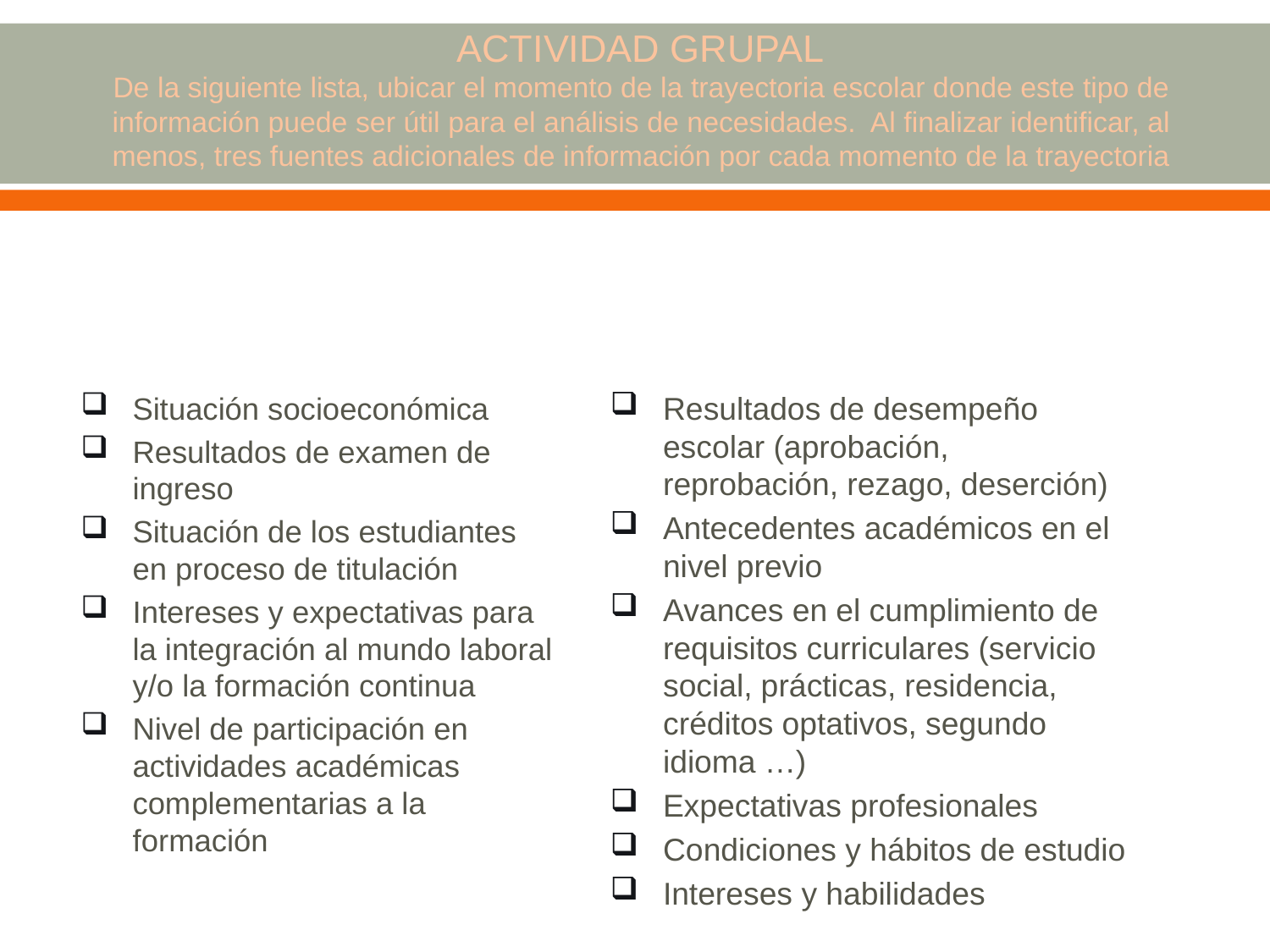

# ACTIVIDAD GRUPAL De la siguiente lista, ubicar el momento de la trayectoria escolar donde este tipo de información puede ser útil para el análisis de necesidades.  Al finalizar identificar, al menos, tres fuentes adicionales de información por cada momento de la trayectoria

Situación socioeconómica
Resultados de examen de ingreso
Situación de los estudiantes en proceso de titulación
Intereses y expectativas para la integración al mundo laboral y/o la formación continua
Nivel de participación en actividades académicas complementarias a la formación

Resultados de desempeño escolar (aprobación, reprobación, rezago, deserción)
Antecedentes académicos en el nivel previo
Avances en el cumplimiento de requisitos curriculares (servicio social, prácticas, residencia, créditos optativos, segundo idioma …)
Expectativas profesionales
Condiciones y hábitos de estudio
Intereses y habilidades